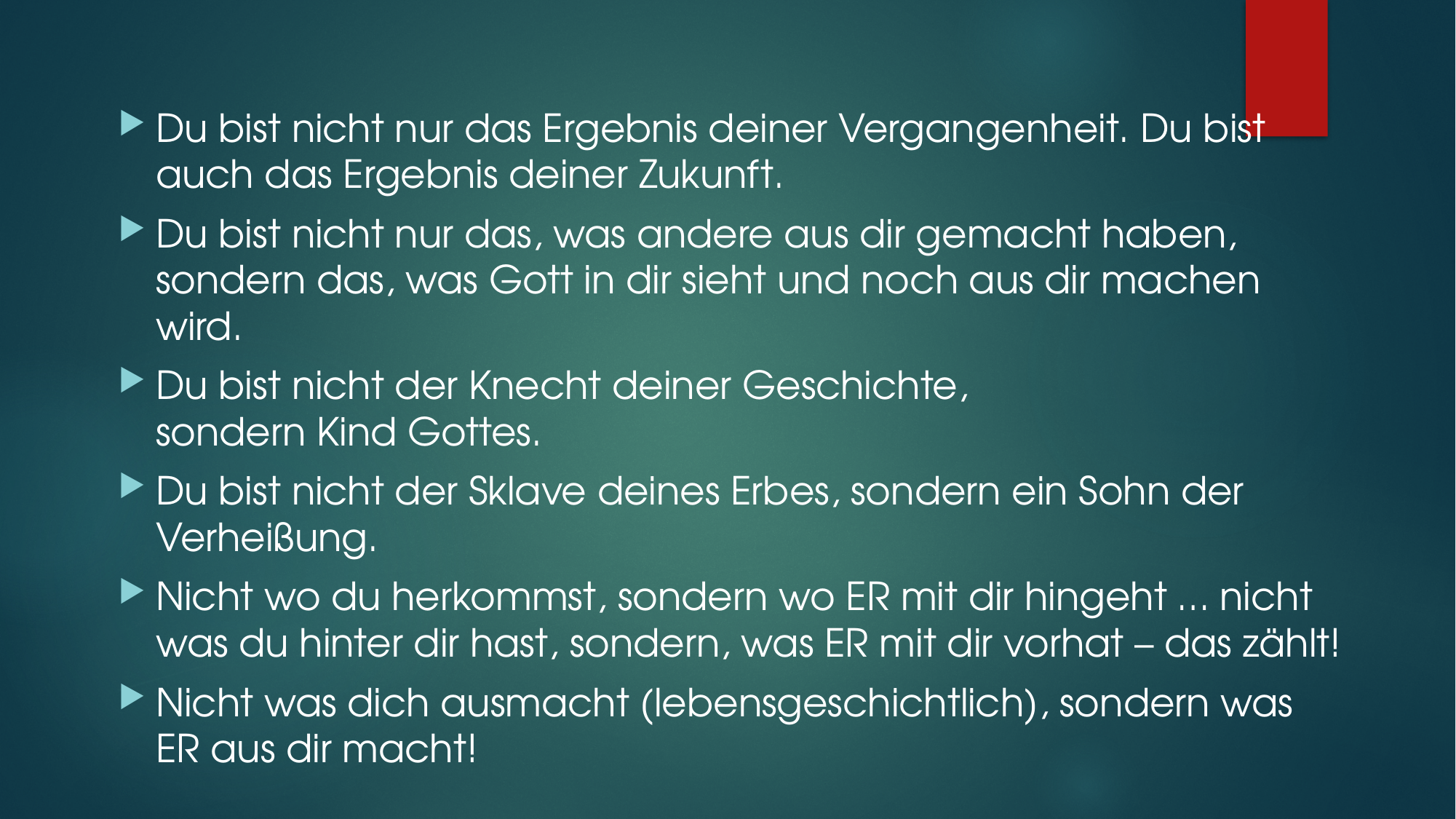

#
Du bist nicht nur das Ergebnis deiner Vergangenheit. Du bist auch das Ergebnis deiner Zukunft.
Du bist nicht nur das, was andere aus dir gemacht haben, sondern das, was Gott in dir sieht und noch aus dir machen wird.
Du bist nicht der Knecht deiner Geschichte,
sondern Kind Gottes.
Du bist nicht der Sklave deines Erbes, sondern ein Sohn der Verheißung.
Nicht wo du herkommst, sondern wo ER mit dir hingeht … nicht was du hinter dir hast, sondern, was ER mit dir vorhat – das zählt!
Nicht was dich ausmacht (lebensgeschichtlich), sondern was ER aus dir macht!